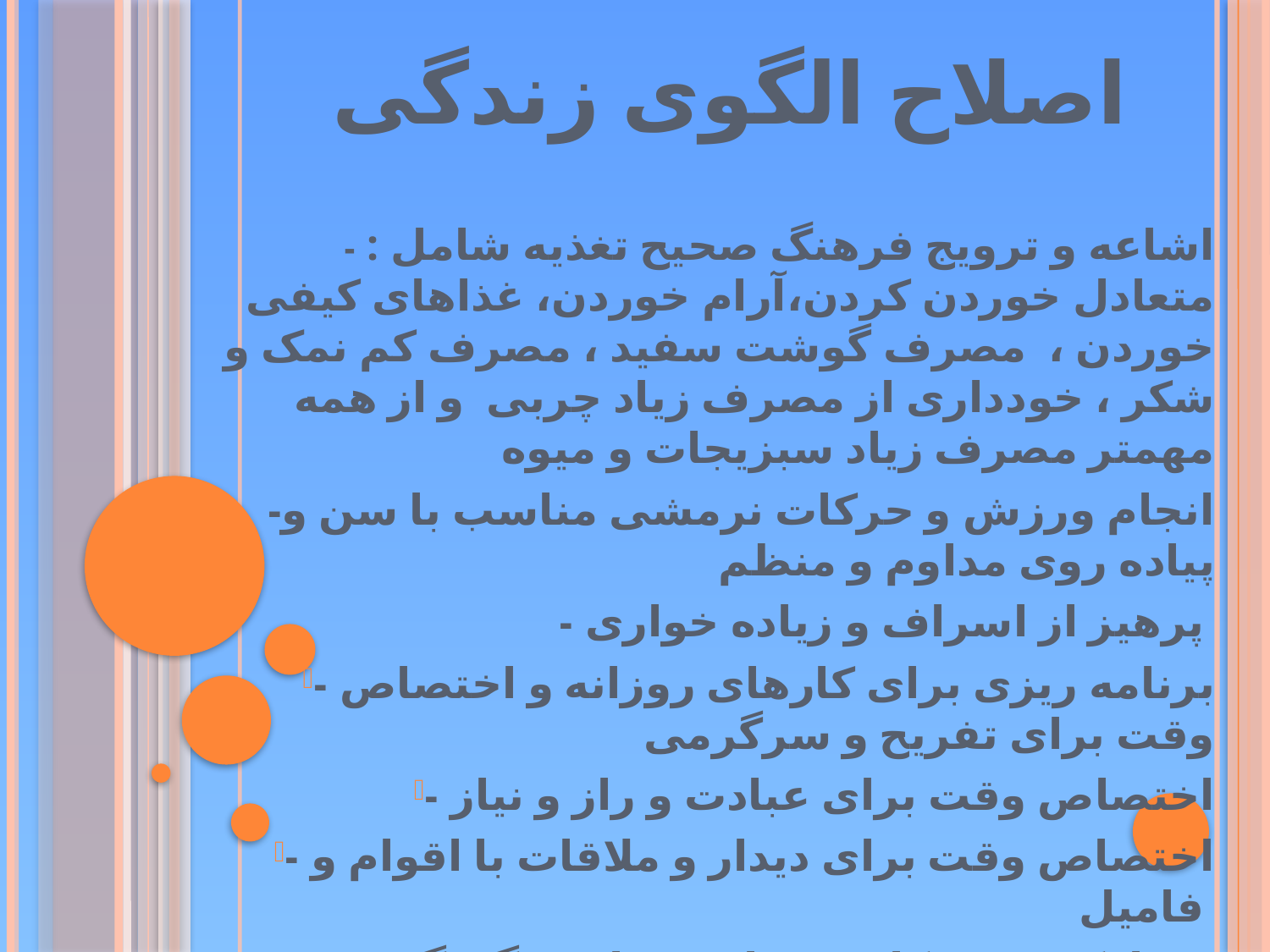

# اصلاح الگوی زندگی
- اشاعه و ترویج فرهنگ صحیح تغذیه شامل : متعادل خوردن کردن،آرام خوردن، غذاهای کیفی  خوردن ،  مصرف گوشت سفید ، مصرف کم نمک و شکر ، خودداری از مصرف زیاد چربی  و از همه مهمتر مصرف زیاد سبزیجات و میوه
 -انجام ورزش و حرکات نرمشی مناسب با سن و پیاده روی مداوم و منظم
- پرهیز از اسراف و زیاده خواری
- برنامه ریزی برای کارهای روزانه و اختصاص وقت برای تفریح و سرگرمی
- اختصاص وقت برای عبادت و راز و نیاز
- اختصاص وقت برای دیدار و ملاقات با اقوام و فامیل
-مشارکت و همکاری در امور خانه و گفتگو ومصاحبت با اعضای خانواده
-و....